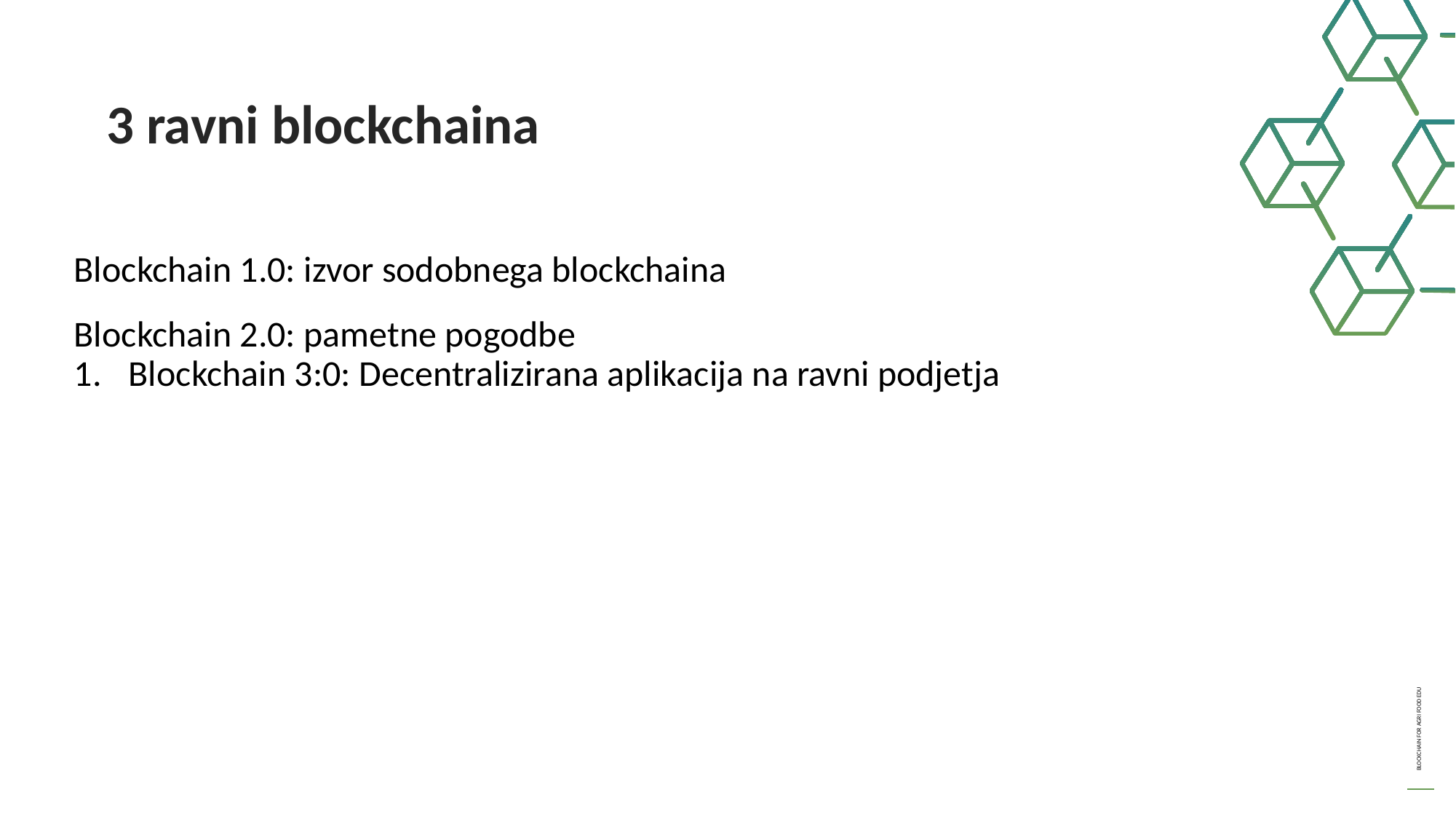

3 ravni blockchaina
Blockchain 1.0: izvor sodobnega blockchaina
Blockchain 2.0: pametne pogodbe
Blockchain 3:0: Decentralizirana aplikacija na ravni podjetja